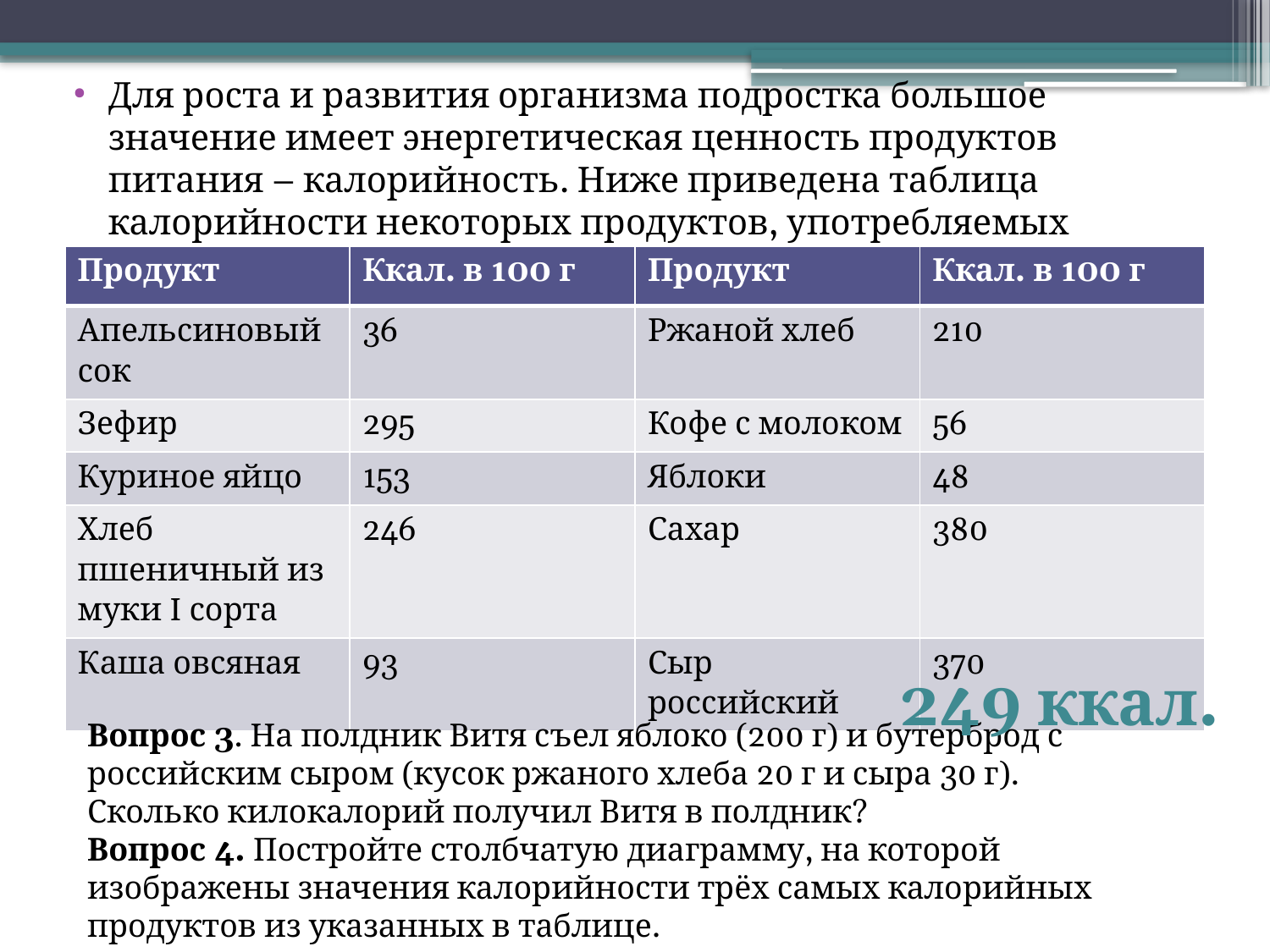

Для роста и развития организма подростка большое значение имеет энергетическая ценность продуктов питания – калорийность. Ниже приведена таблица калорийности некоторых продуктов, употребляемых Витей.
| Продукт | Ккал. в 100 г | Продукт | Ккал. в 100 г |
| --- | --- | --- | --- |
| Апельсиновый сок | 36 | Ржаной хлеб | 210 |
| Зефир | 295 | Кофе с молоком | 56 |
| Куриное яйцо | 153 | Яблоки | 48 |
| Хлеб пшеничный из муки I сорта | 246 | Сахар | 380 |
| Каша овсяная | 93 | Сыр российский | 370 |
249 ккал.
Вопрос 3. На полдник Витя съел яблоко (200 г) и бутерброд с российским сыром (кусок ржаного хлеба 20 г и сыра 30 г).
Сколько килокалорий получил Витя в полдник?
Вопрос 4. Постройте столбчатую диаграмму, на которой изображены значения калорийности трёх самых калорийных продуктов из указанных в таблице.